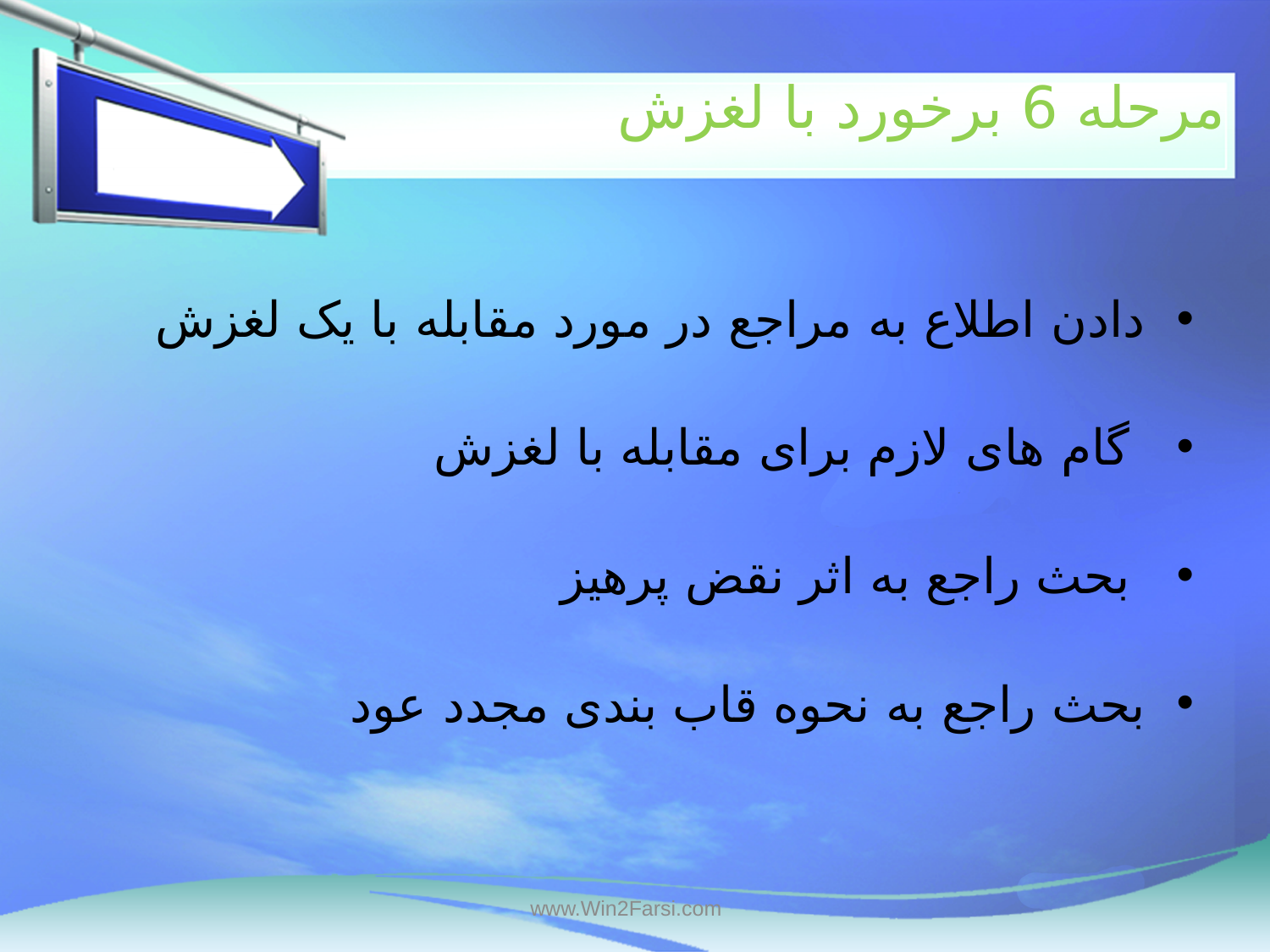

# مرحله 6 برخورد با لغزش
دادن اطلاع به مراجع در مورد مقابله با یک لغزش
 گام های لازم برای مقابله با لغزش
 بحث راجع به اثر نقض پرهیز
بحث راجع به نحوه قاب بندی مجدد عود

www.Win2Farsi.com